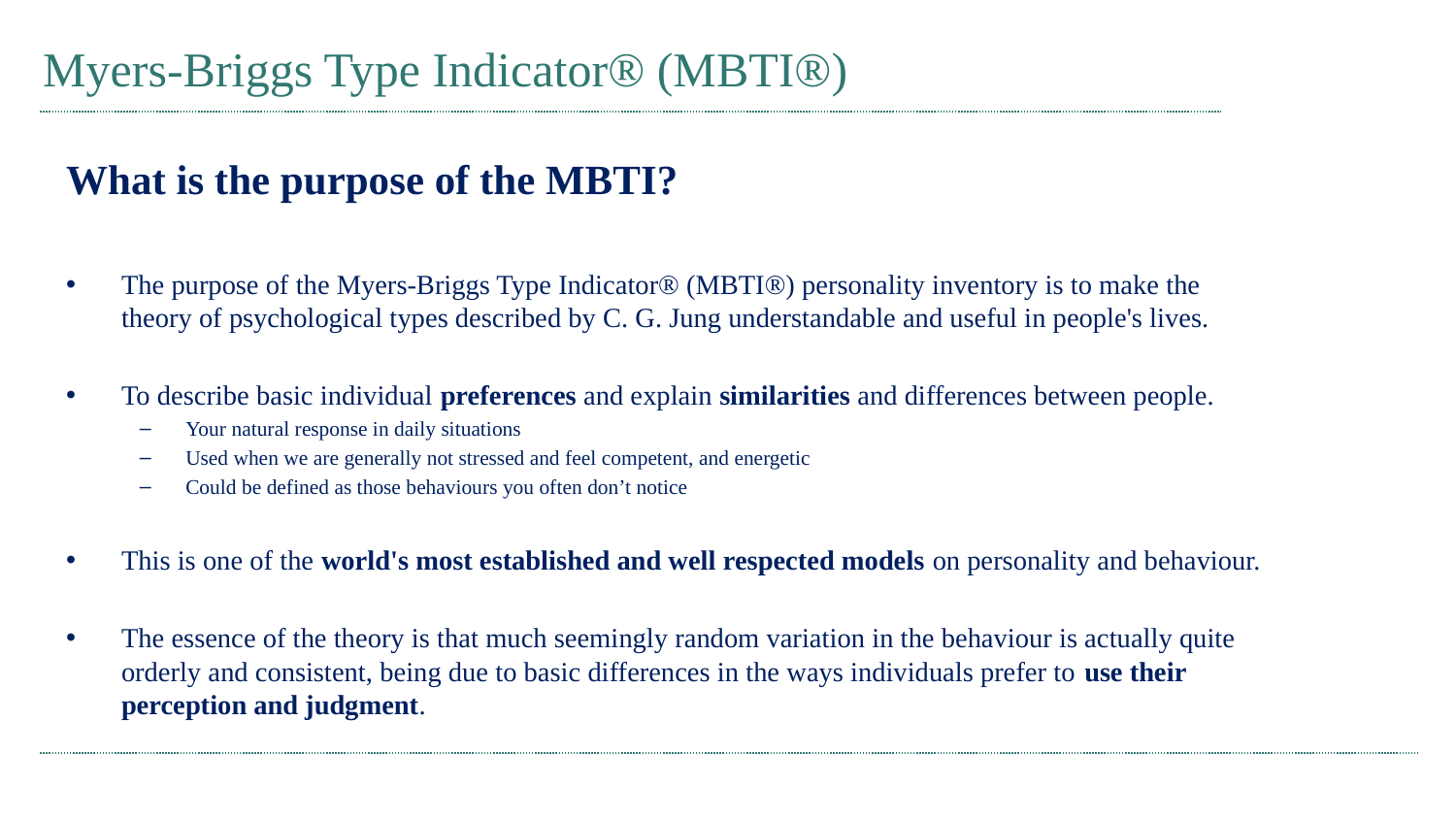

# Myers-Briggs Type Indicator® (MBTI®)
What is the purpose of the MBTI?

The purpose of the Myers-Briggs Type Indicator® (MBTI®) personality inventory is to make the theory of psychological types described by C. G. Jung understandable and useful in people's lives.

To describe basic individual preferences and explain similarities and differences between people.
Your natural response in daily situations
Used when we are generally not stressed and feel competent, and energetic
Could be defined as those behaviours you often don’t notice

This is one of the world's most established and well respected models on personality and behaviour.

The essence of the theory is that much seemingly random variation in the behaviour is actually quite orderly and consistent, being due to basic differences in the ways individuals prefer to use their perception and judgment.